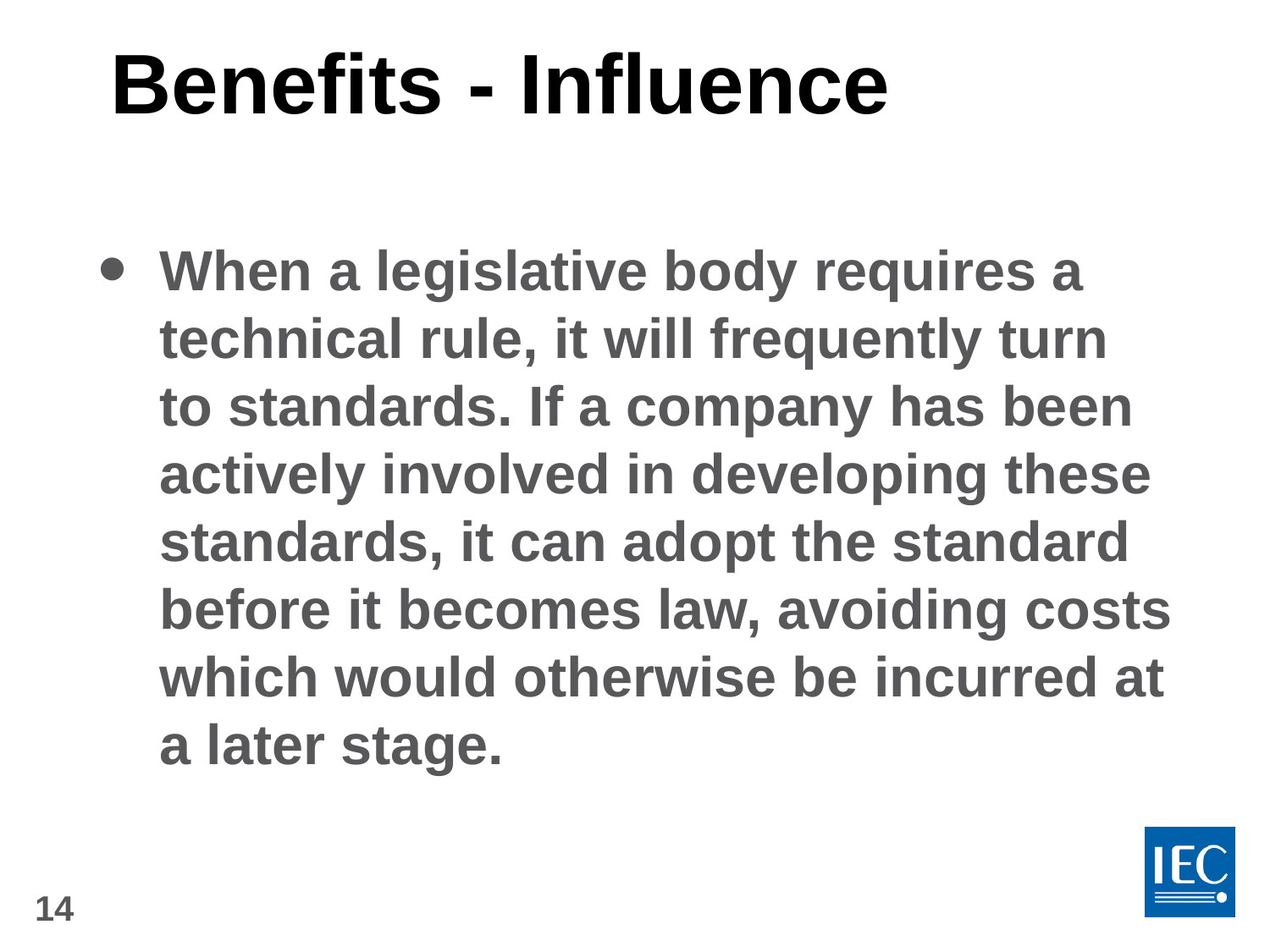

# Benefits - Influence
When a legislative body requires a technical rule, it will frequently turn to standards. If a company has been actively involved in developing these standards, it can adopt the standard before it becomes law, avoiding costs which would otherwise be incurred at a later stage.